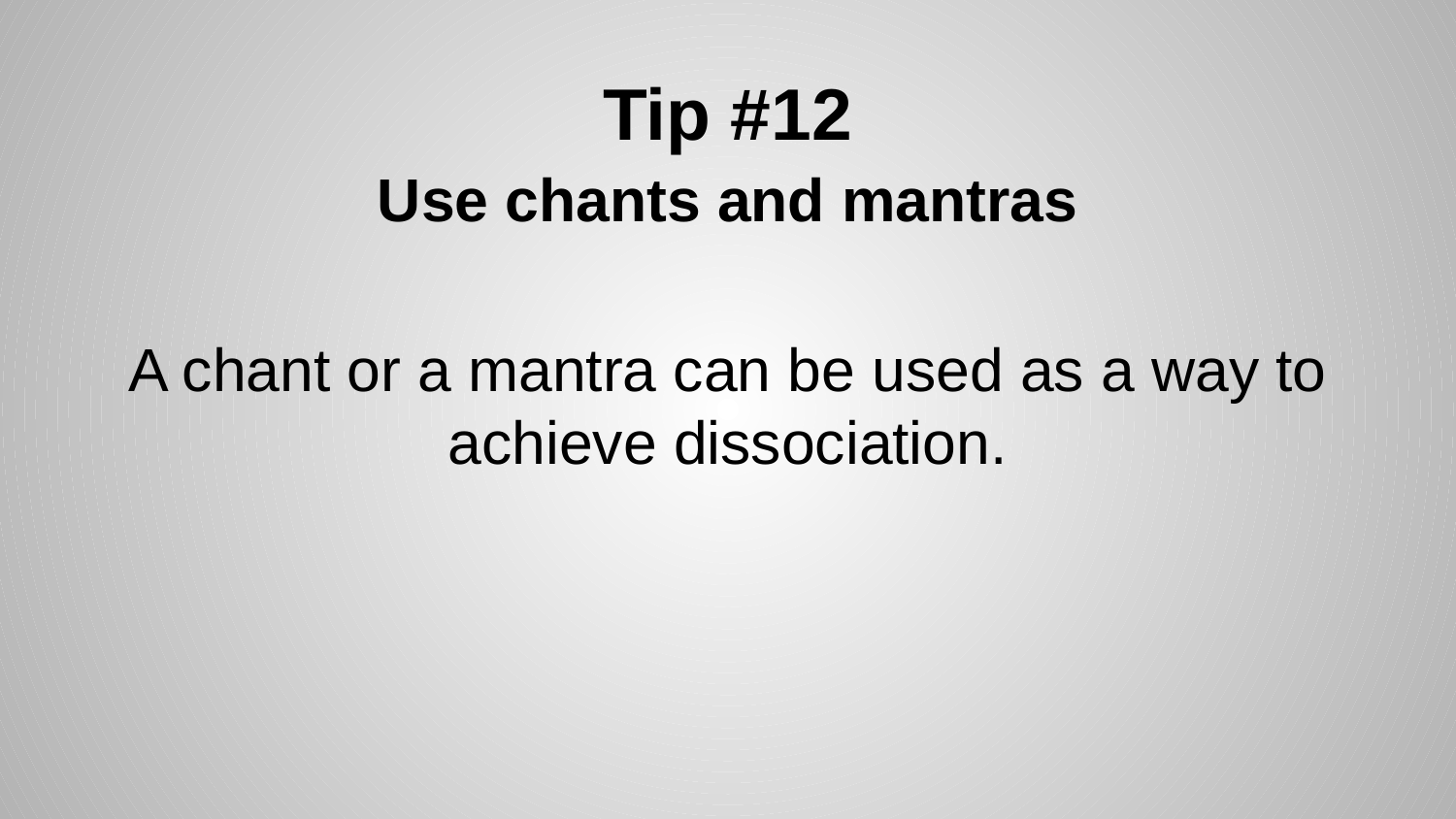

# Tip #12

Use chants and mantras

A chant or a mantra can be used as a way to achieve dissociation.